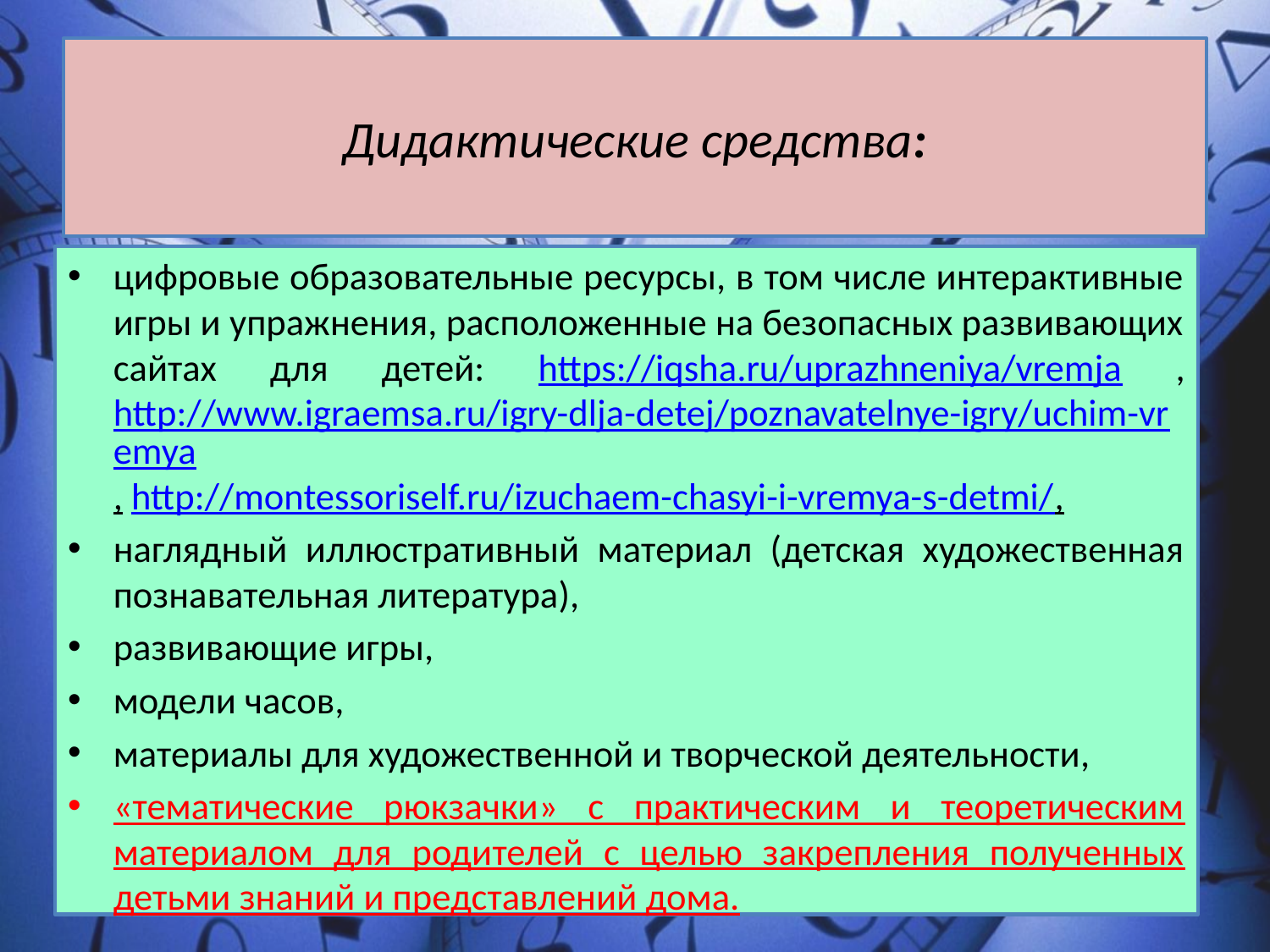

# Дидактические средства:
цифровые образовательные ресурсы, в том числе интерактивные игры и упражнения, расположенные на безопасных развивающих сайтах для детей: https://iqsha.ru/uprazhneniya/vremja , http://www.igraemsa.ru/igry-dlja-detej/poznavatelnye-igry/uchim-vremya, http://montessoriself.ru/izuchaem-chasyi-i-vremya-s-detmi/,
наглядный иллюстративный материал (детская художественная познавательная литература),
развивающие игры,
модели часов,
материалы для художественной и творческой деятельности,
«тематические рюкзачки» с практическим и теоретическим материалом для родителей с целью закрепления полученных детьми знаний и представлений дома.